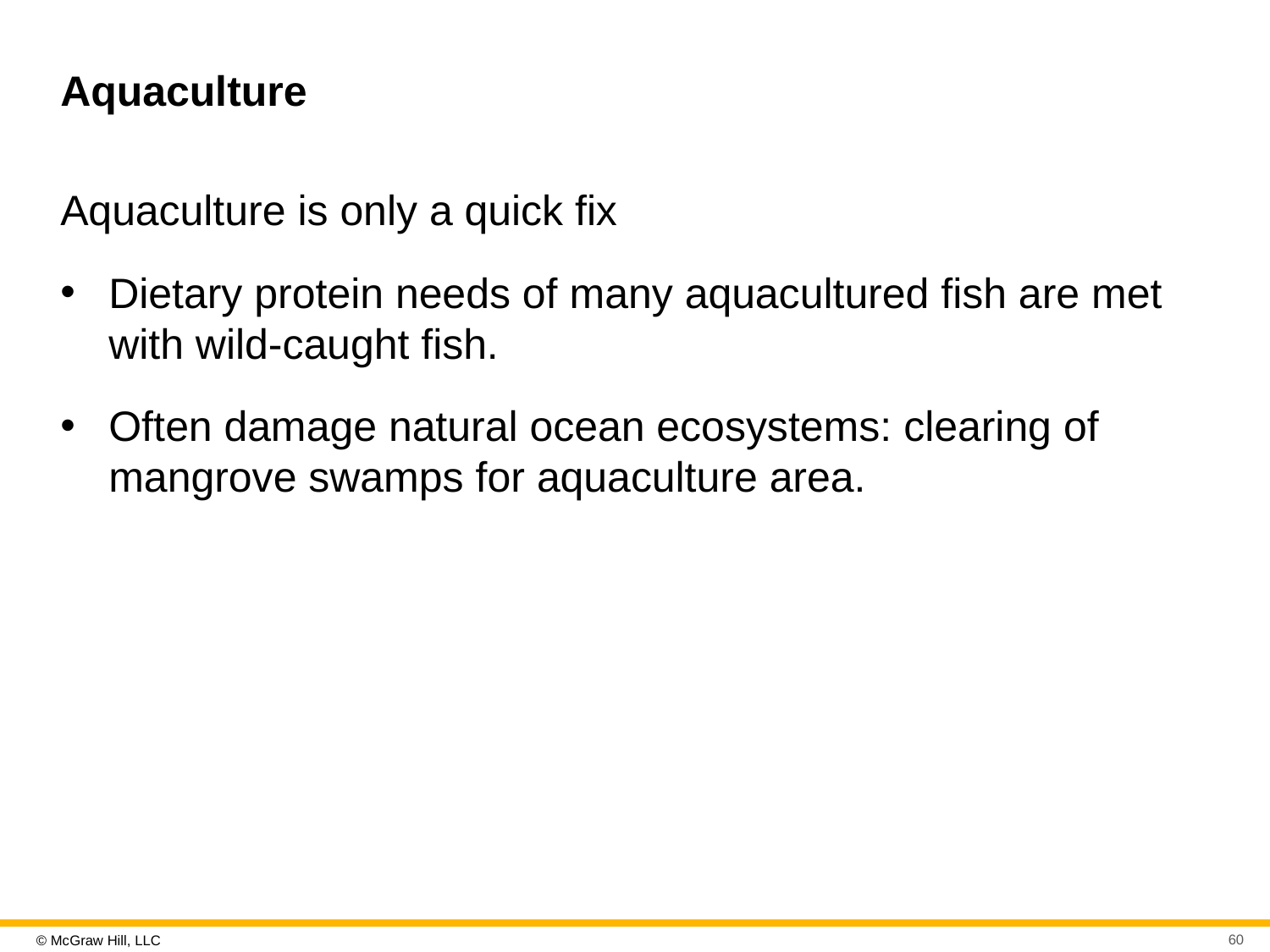

# Aquaculture
Aquaculture is only a quick fix
Dietary protein needs of many aquacultured fish are met with wild-caught fish.
Often damage natural ocean ecosystems: clearing of mangrove swamps for aquaculture area.
60